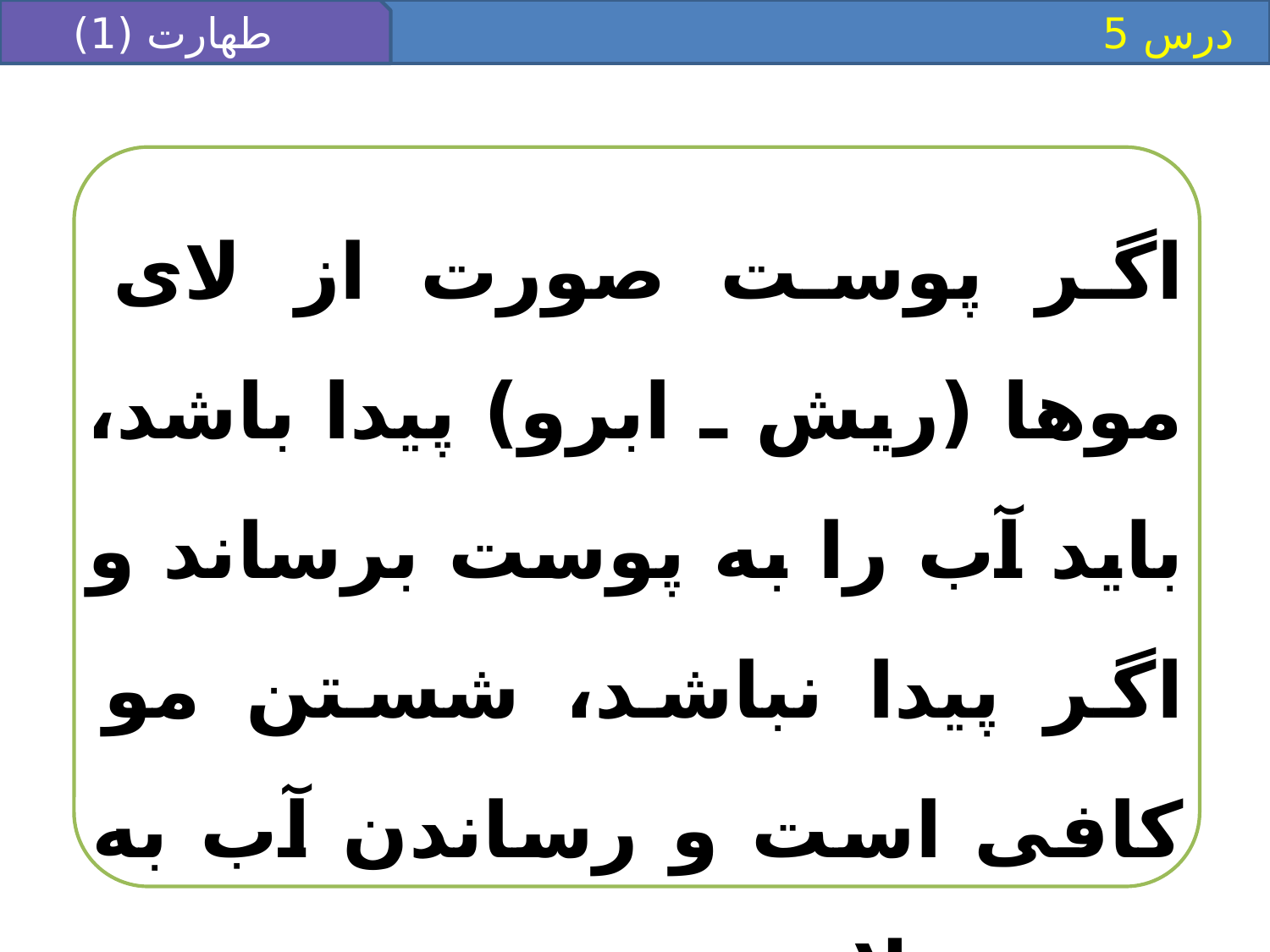

طهارت (1)
 درس 5

اگر پوست صورت از لاى موها (ريش ـ ابرو) پيدا باشد، بايد آب را به پوست برساند و اگر پيدا نباشد، شستن مو كافى است و رساندن آب به زير مو لازم نيست.